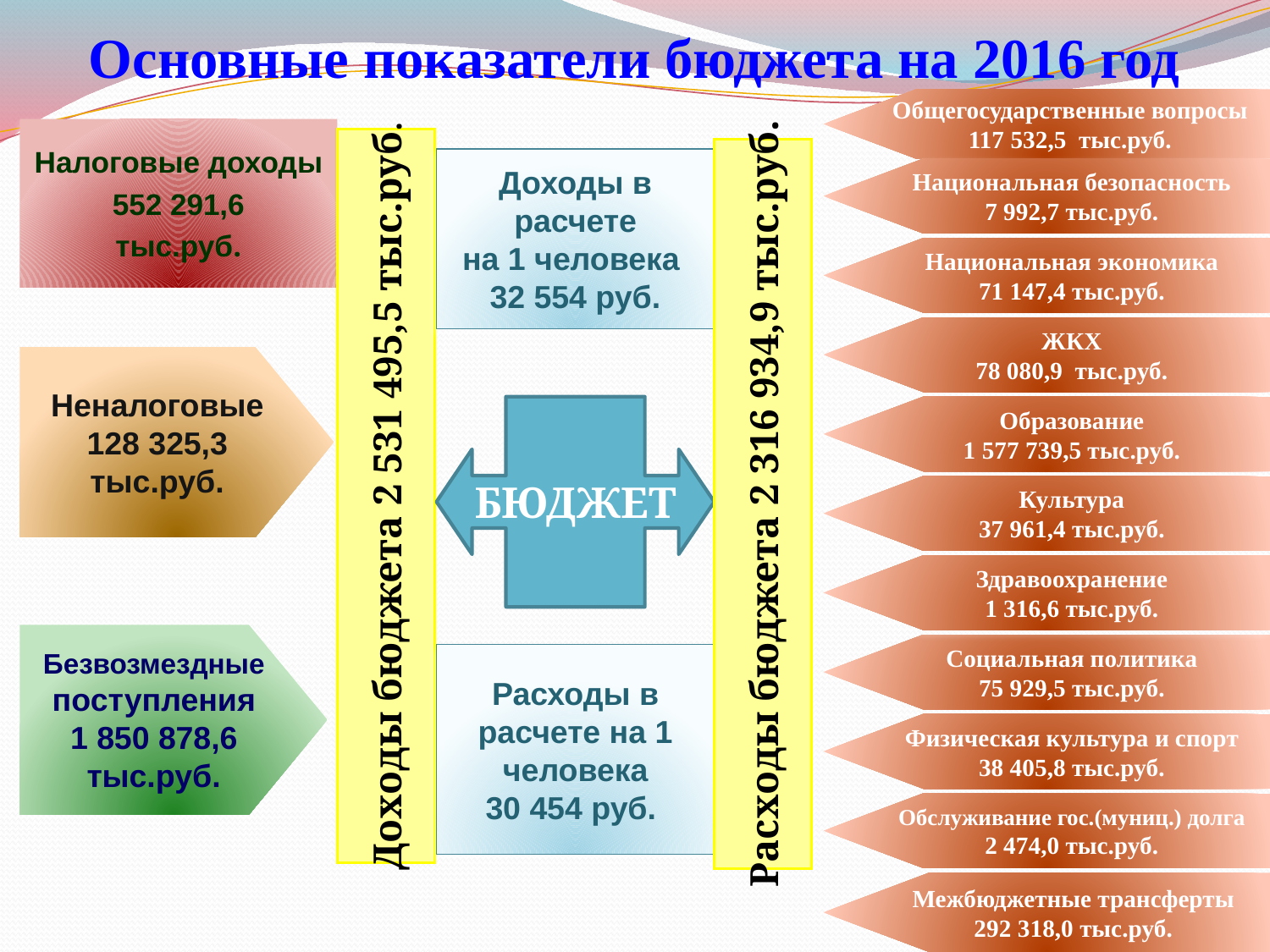

# Основные показатели бюджета на 2016 год
Общегосударственные вопросы
117 532,5  тыс.руб.
Налоговые доходы
552 291,6
тыс.руб.
Доходы бюджета 2 531 495,5 тыс.руб.
Расходы бюджета 2 316 934,9 тыс.руб.
Доходы в расчете
на 1 человека
32 554 руб.
Национальная безопасность
7 992,7 тыс.руб.

Национальная экономика
71 147,4 тыс.руб.
.
ЖКХ
78 080,9  тыс.руб.
Неналоговые 128 325,3 тыс.руб.
БЮДЖЕТ
Образование
1 577 739,5 тыс.руб.
Культура
37 961,4 тыс.руб.
Здравоохранение
1 316,6 тыс.руб.
Безвозмездные поступления
1 850 878,6 тыс.руб.
Социальная политика
75 929,5 тыс.руб.
Расходы в расчете на 1 человека
30 454 руб.
Физическая культура и спорт
38 405,8 тыс.руб.
Обслуживание гос.(муниц.) долга
2 474,0 тыс.руб.
Межбюджетные трансферты
292 318,0 тыс.руб.